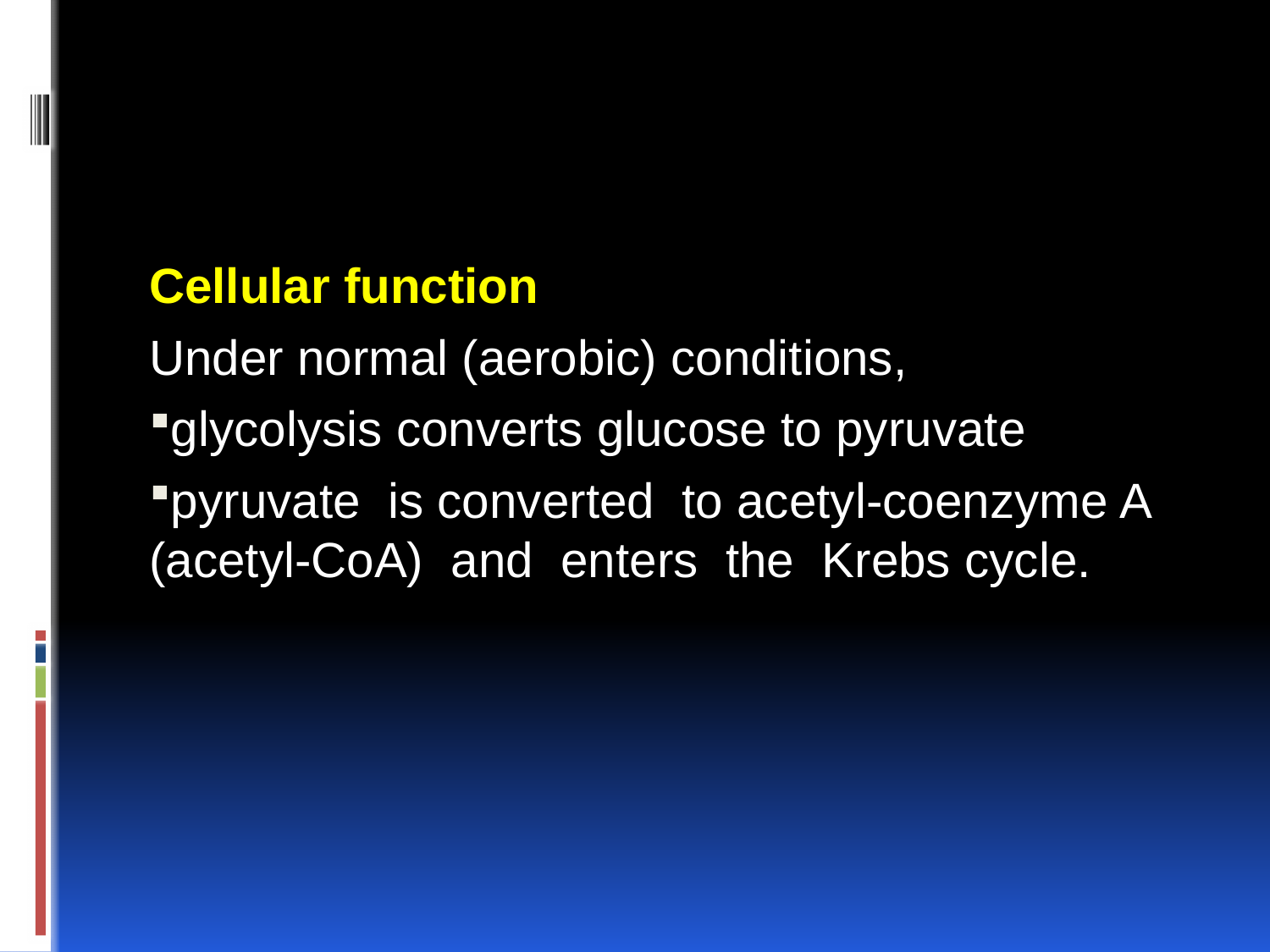

Cellular function
Under normal (aerobic) conditions,
glycolysis converts glucose to pyruvate
pyruvate  is converted  to acetyl-coenzyme­ A (acetyl-CoA)  and  enters  the  Krebs cycle.